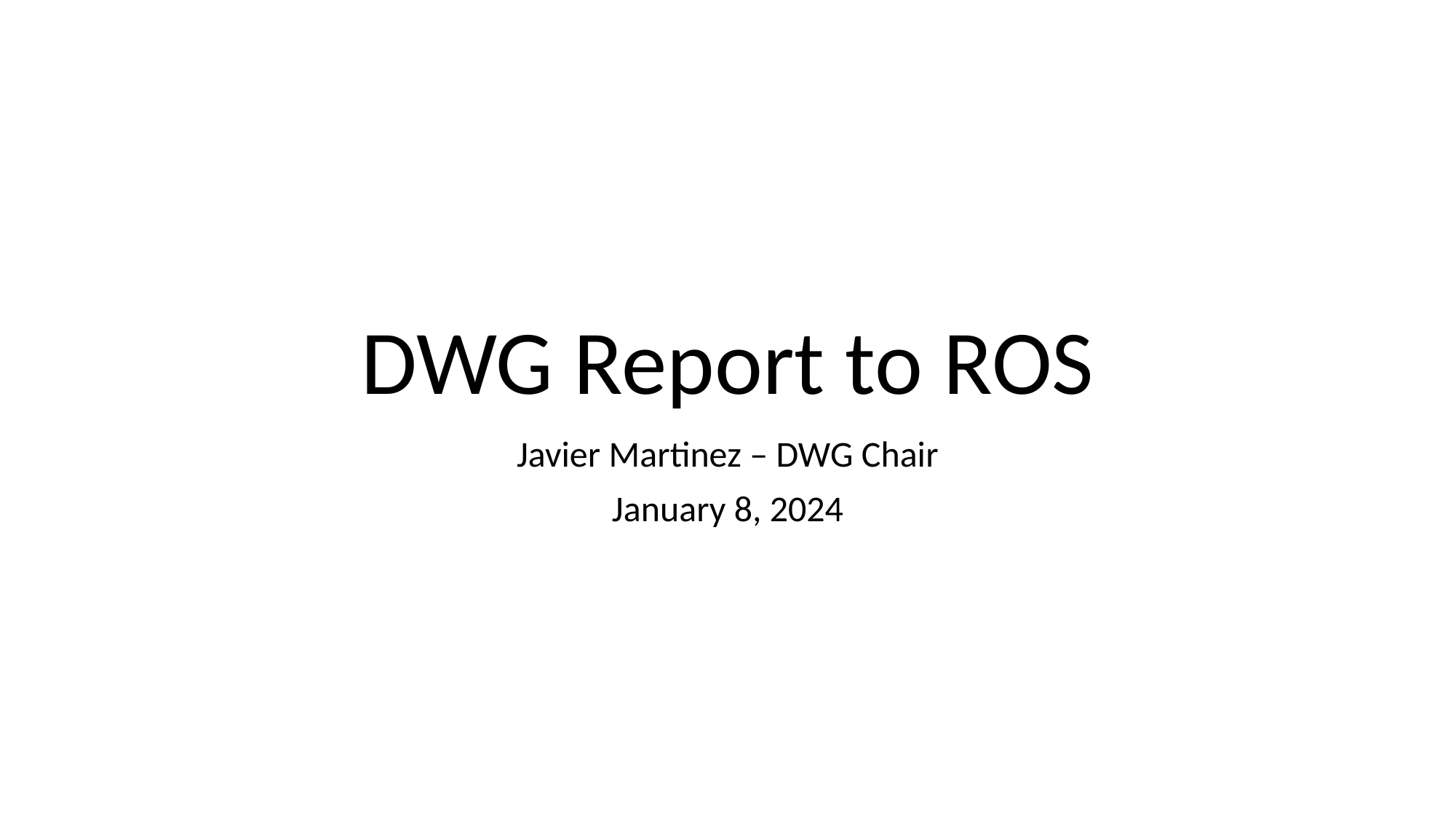

# DWG Report to ROS
Javier Martinez – DWG Chair
January 8, 2024